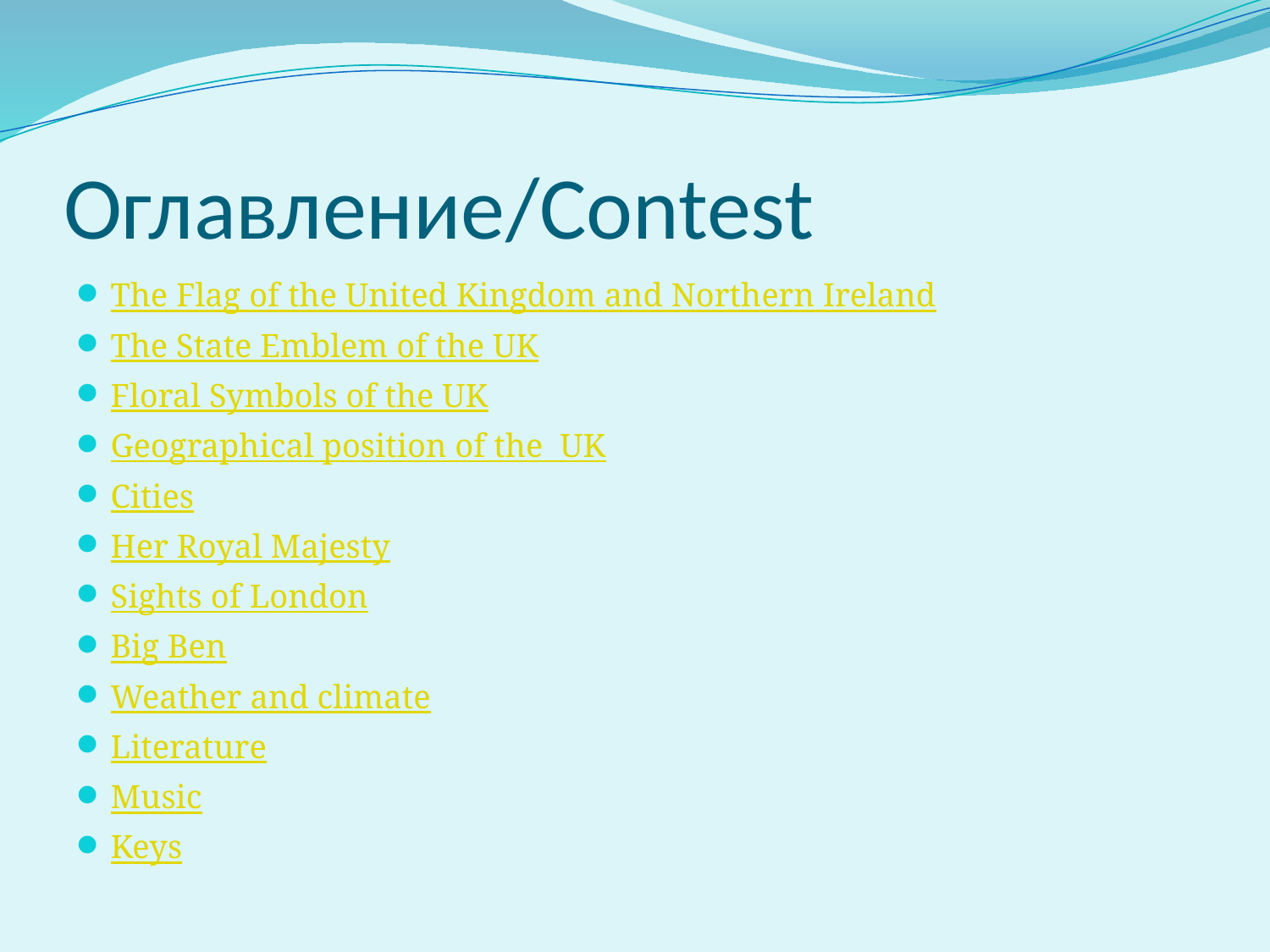

# Оглавление/Contest
The Flag of the United Kingdom and Northern Ireland
The State Emblem of the UK
Floral Symbols of the UK
Geographical position of the  UK
Cities
Her Royal Majesty
Sights of London
Big Ben
Weather and climate
Literature
Music
Keys